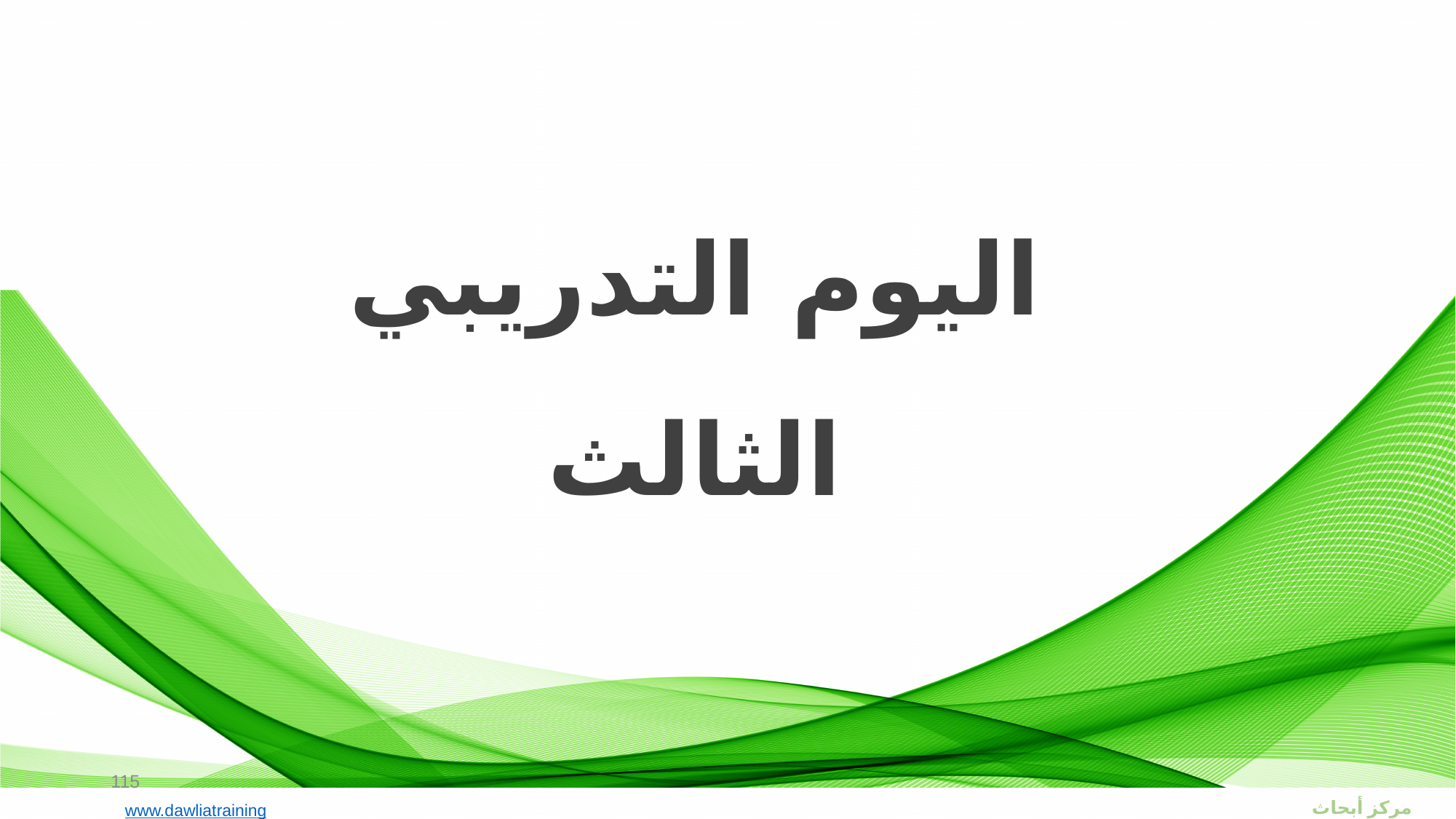

اليوم التدريبي الثالث
115
مركز أبحاث الدولية للتدريب
www.dawliatraining.com